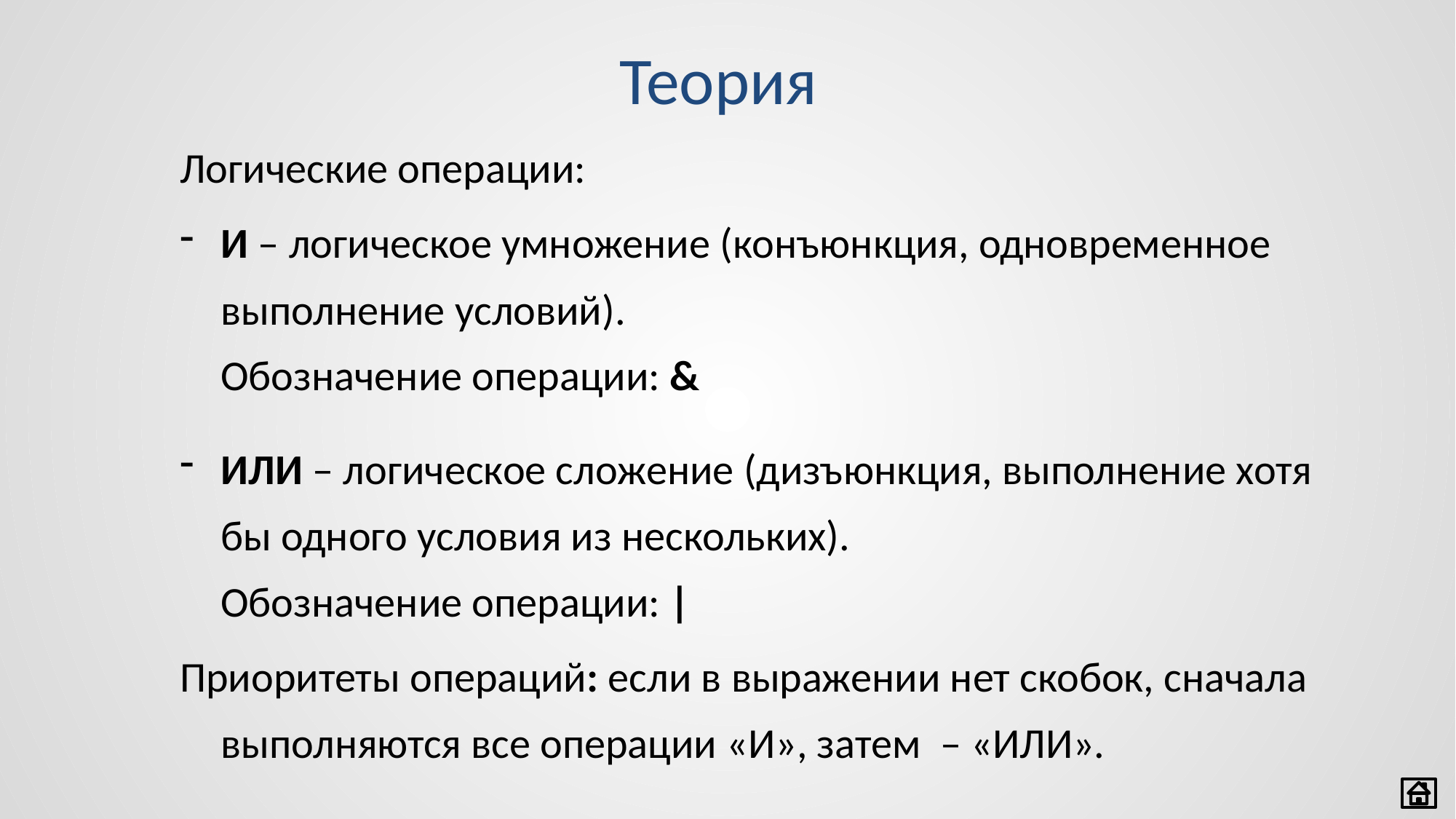

Теория
Логические операции:
И – логическое умножение (конъюнкция, одновременное выполнение условий).
Обозначение операции: &
ИЛИ – логическое сложение (дизъюнкция, выполнение хотя бы одного условия из нескольких).
Обозначение операции: |
Приоритеты операций: если в выражении нет скобок, сначала выполняются все операции «И», затем  – «ИЛИ».